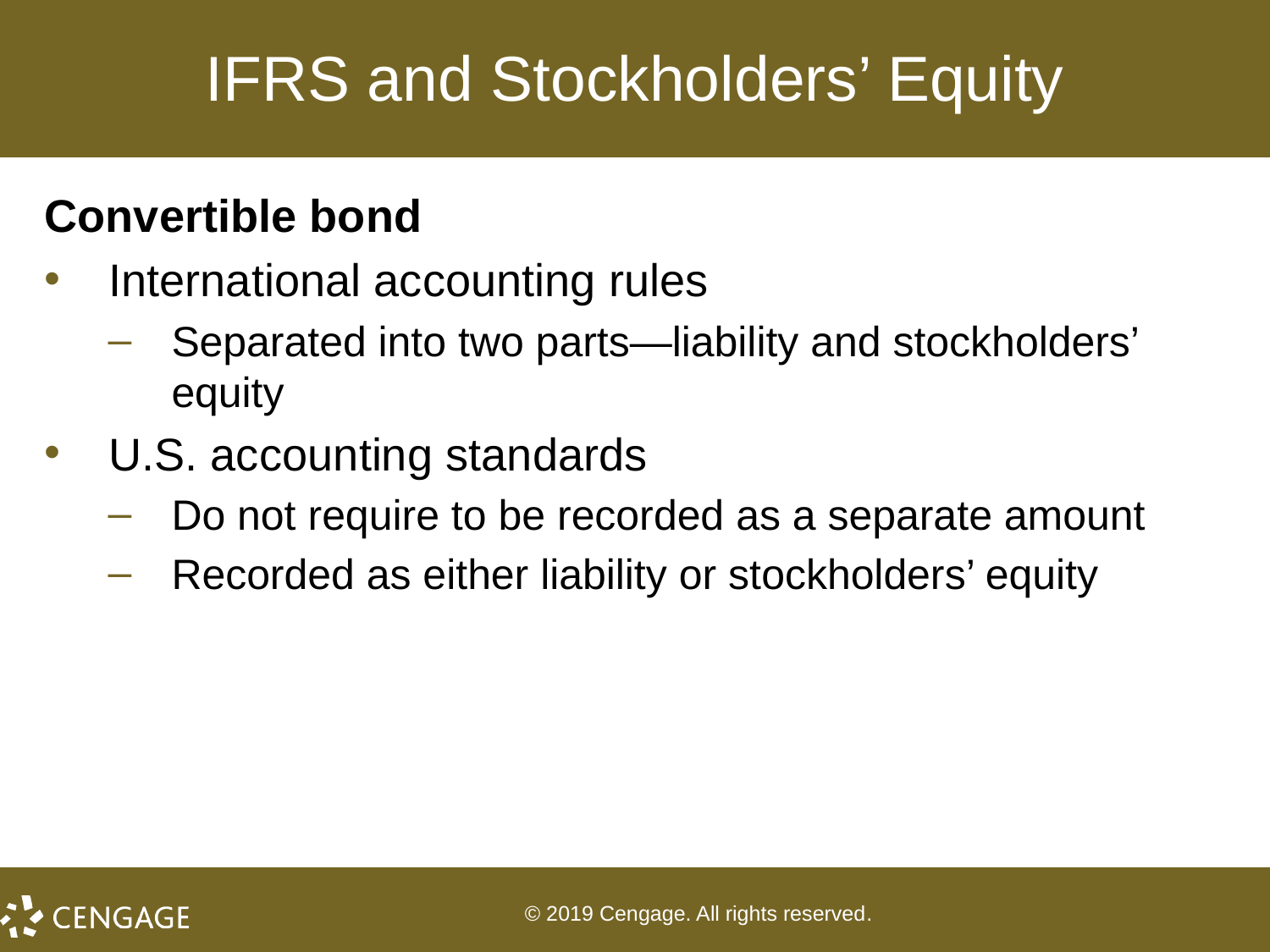

# IFRS and Stockholders’ Equity
Convertible bond
International accounting rules
Separated into two parts—liability and stockholders’ equity
U.S. accounting standards
Do not require to be recorded as a separate amount
Recorded as either liability or stockholders’ equity